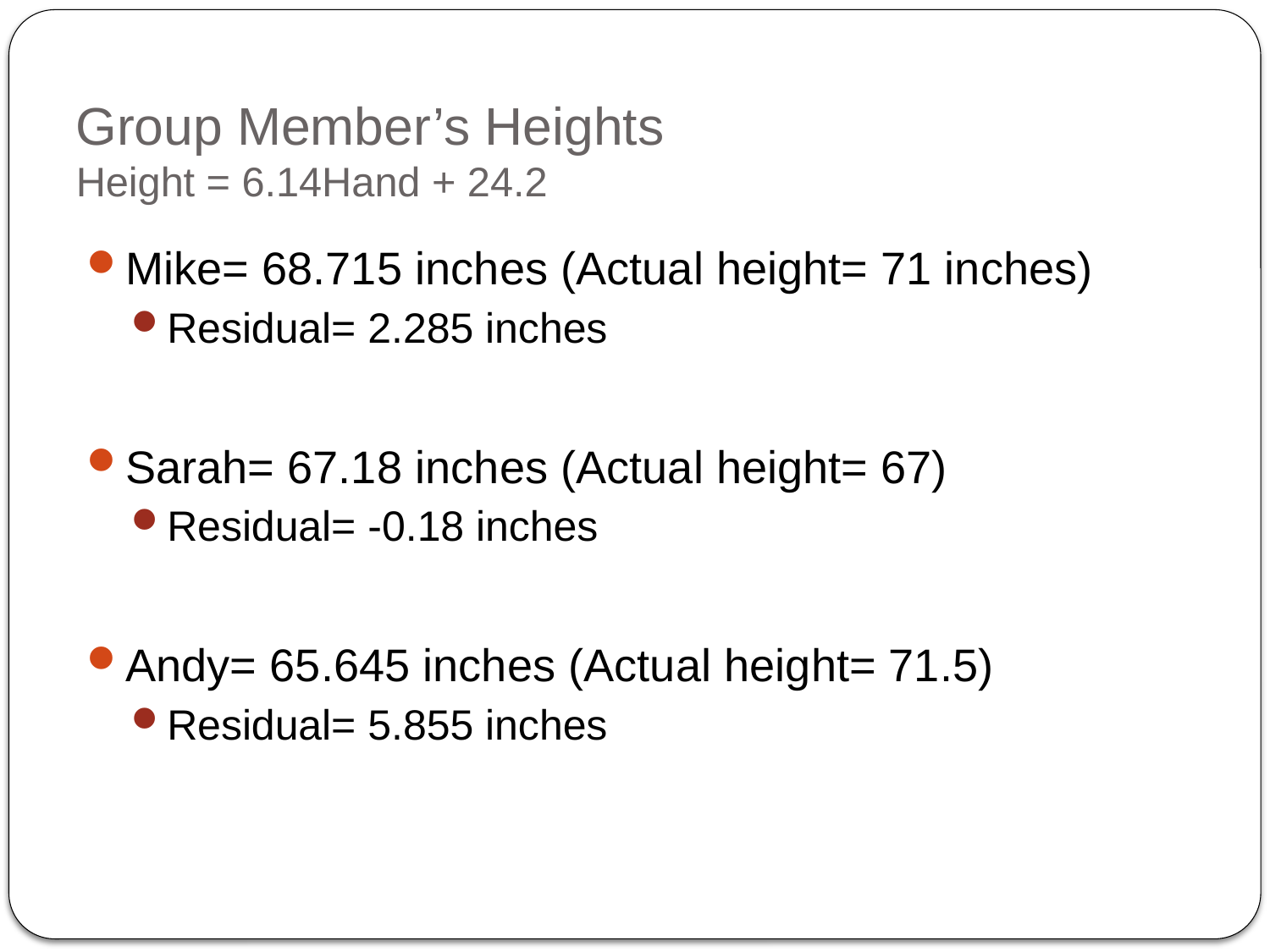

# Group Member’s Heights Height = 6.14Hand + 24.2
Mike= 68.715 inches (Actual height= 71 inches)
Residual= 2.285 inches

Sarah= 67.18 inches (Actual height= 67)
Residual= -0.18 inches

Andy= 65.645 inches (Actual height= 71.5)
Residual= 5.855 inches